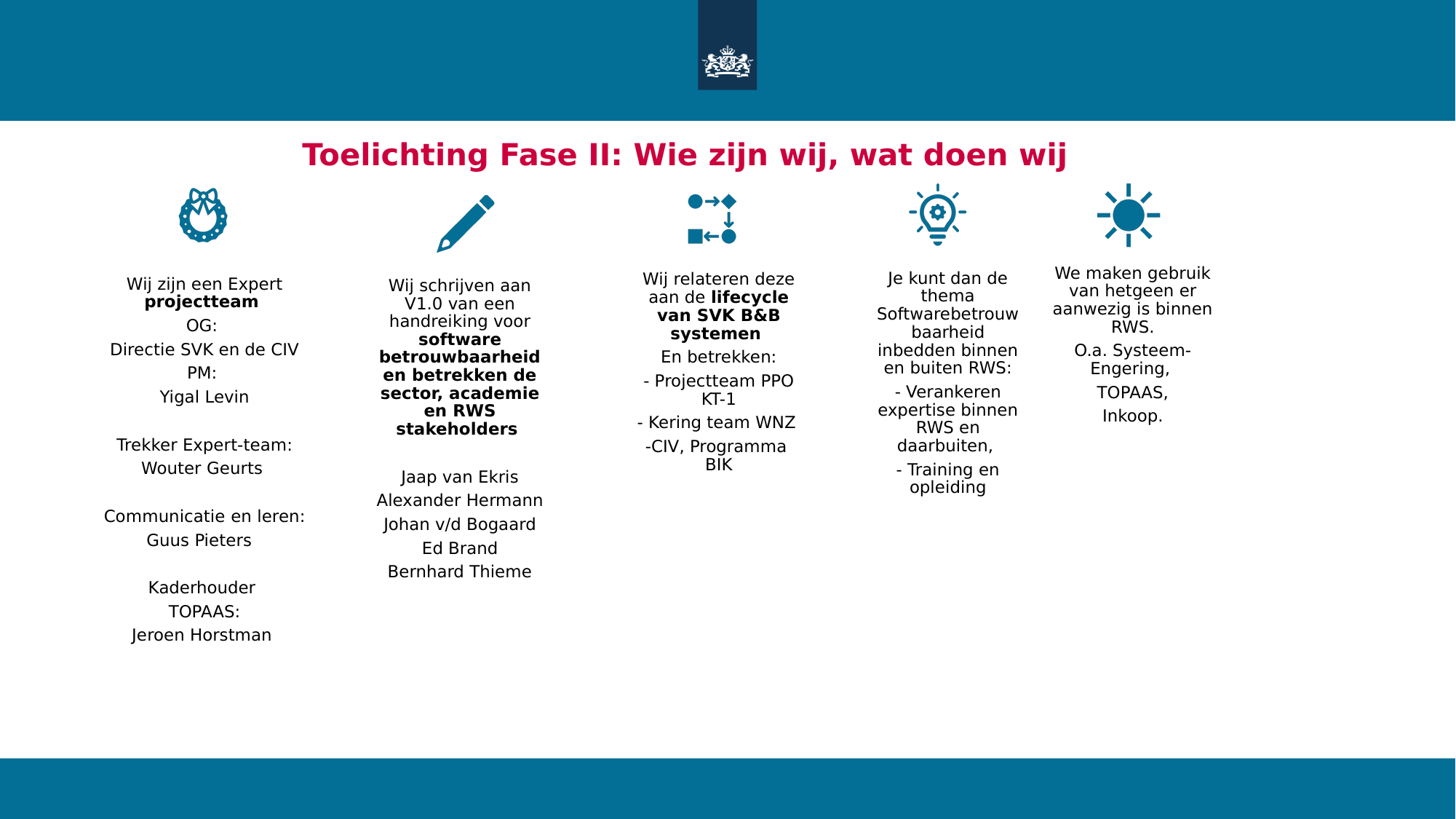

# Toelichting Fase II: Wie zijn wij, wat doen wij
Wij zijn een Expert projectteam
OG:
Directie SVK en de CIV
PM:
Yigal Levin

Trekker Expert-team:
Wouter Geurts

Communicatie en leren:
Guus Pieters

Kaderhouder
TOPAAS:
Jeroen Horstman

Wij schrijven aan V1.0 van een handreiking voor software betrouwbaarheid en betrekken de sector, academie en RWS stakeholders

Jaap van Ekris
Alexander Hermann
Johan v/d Bogaard
Ed Brand
Bernhard Thieme
Wij relateren deze aan de lifecycle van SVK B&B systemen
En betrekken:
- Projectteam PPO KT-1
- Kering team WNZ
 -CIV, Programma   BIK

Je kunt dan de thema Softwarebetrouwbaarheid inbedden binnen en buiten RWS:
- Verankeren expertise binnen RWS en daarbuiten,
- Training en opleiding

We maken gebruik van hetgeen er aanwezig is binnen RWS.
O.a. Systeem-Engering,
TOPAAS,
Inkoop.